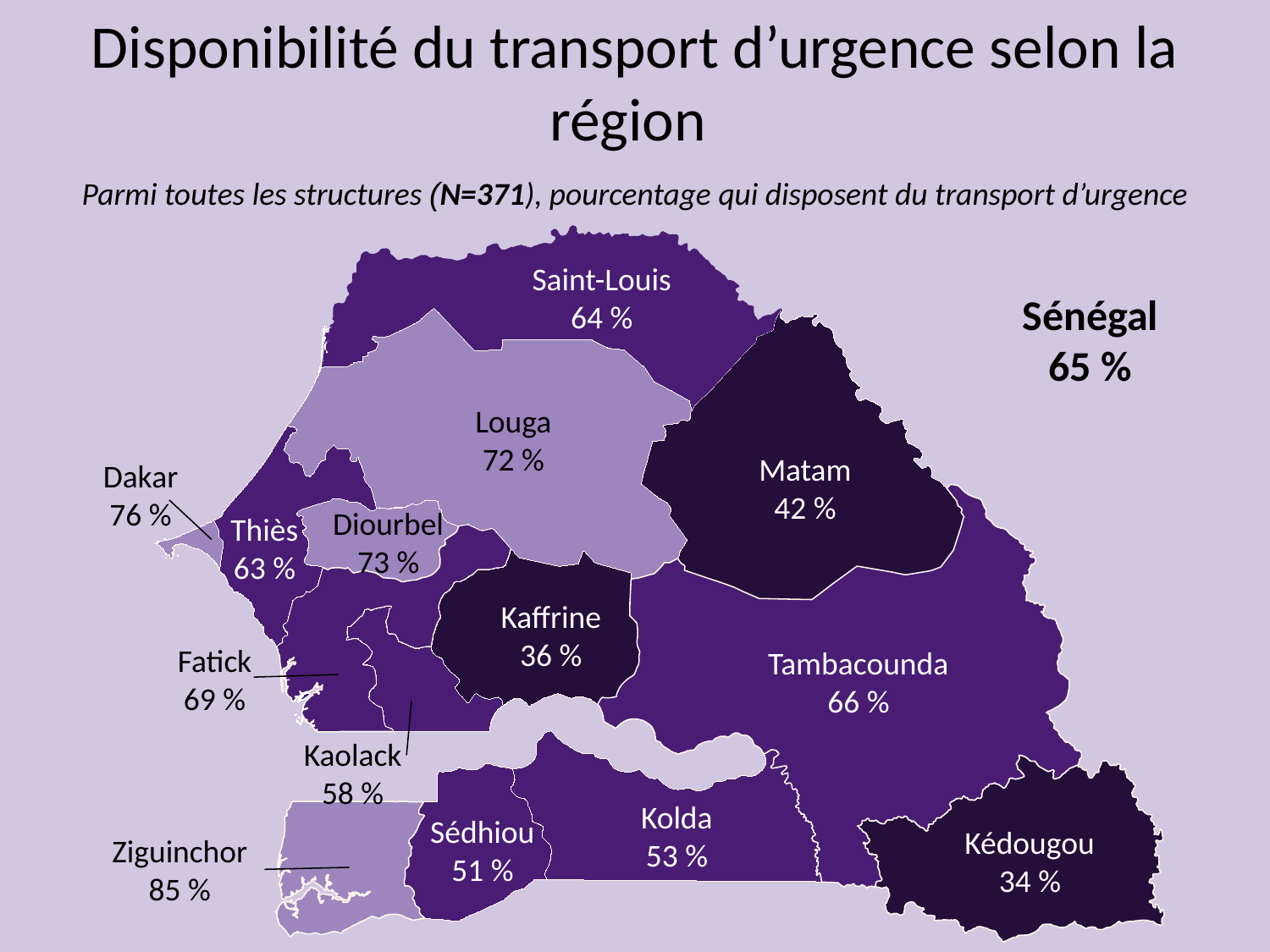

# Disponibilité du transport d’urgence selon la région

Parmi toutes les structures (N=371), pourcentage qui disposent du transport d’urgence
Saint-Louis
64 %
Sénégal
65 %
Louga
72 %
Matam
42 %
Dakar
76 %
Diourbel
73 %
Thiès
63 %
Kaffrine
36 %
Fatick
69 %
Tambacounda
66 %
Kaolack
58 %
Kolda
53 %
Sédhiou
51 %
Kédougou
34 %
Ziguinchor
85 %